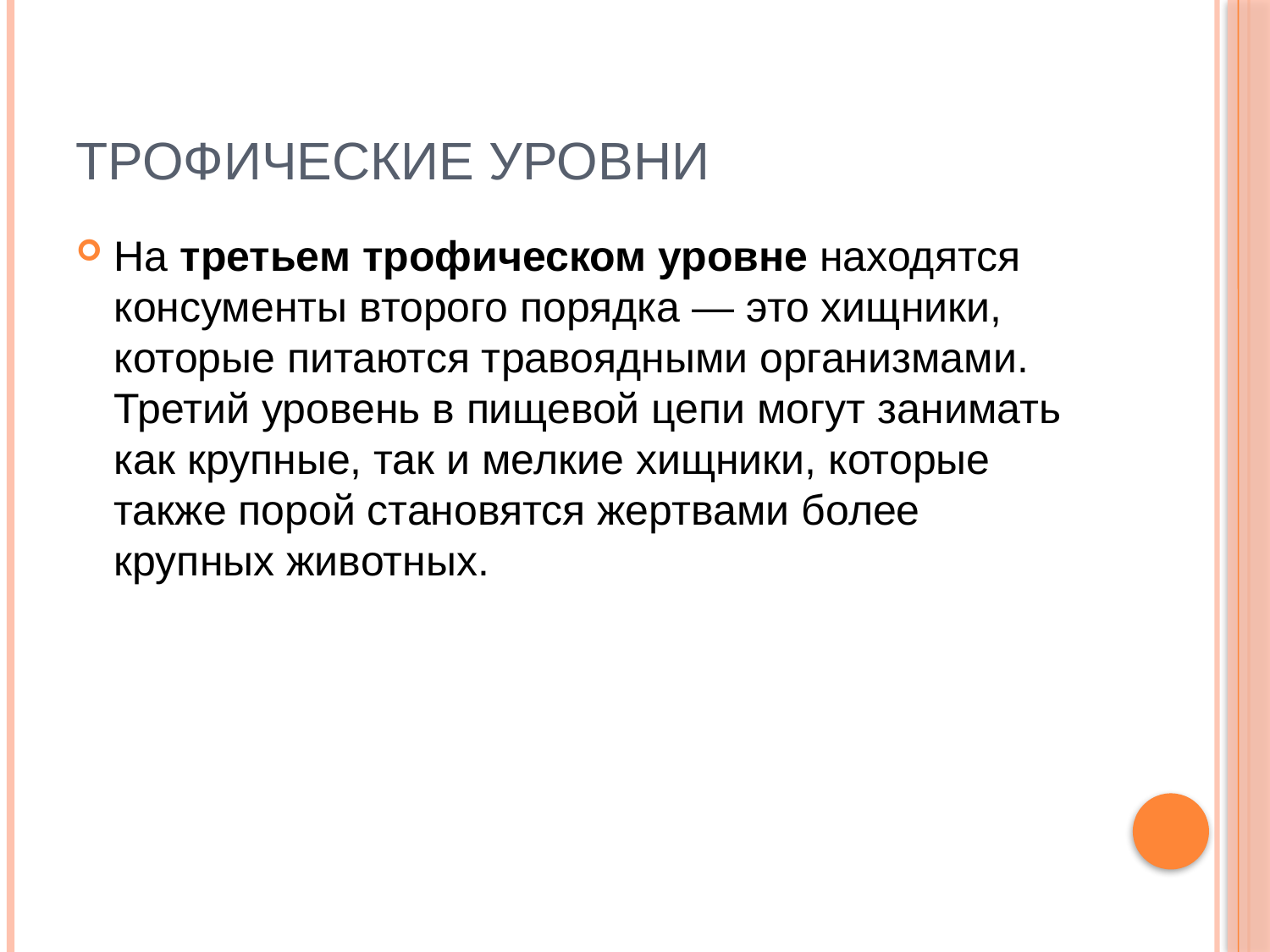

# Трофические уровни
На третьем трофическом уровне находятся консументы второго порядка — это хищники, которые питаются травоядными организмами. Третий уровень в пищевой цепи могут занимать как крупные, так и мелкие хищники, которые также порой становятся жертвами более крупных животных.